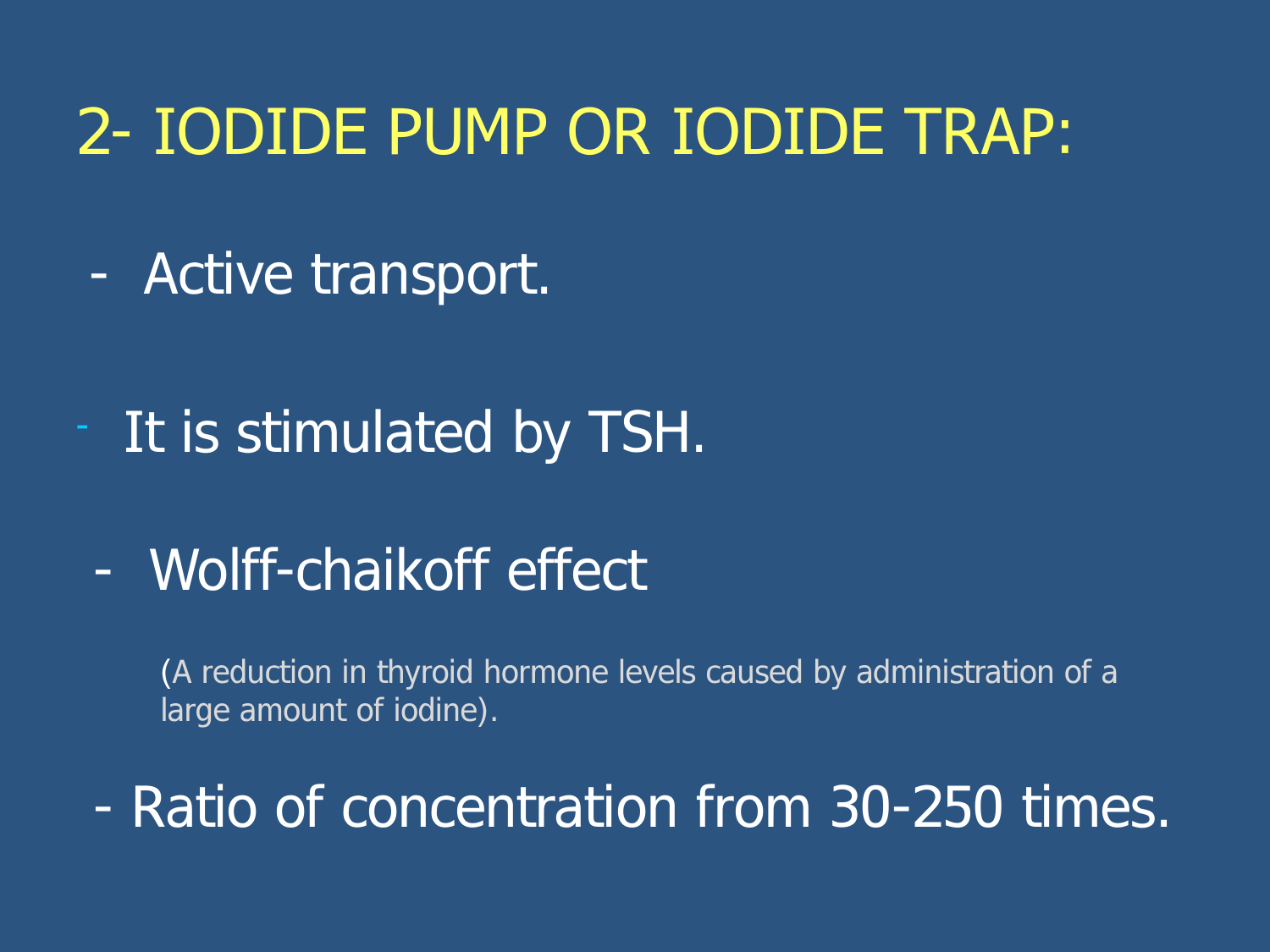

2- IODIDE PUMP OR IODIDE TRAP:

 -  Active transport.

It is stimulated by TSH.

 -  Wolff-chaikoff effect

 - Ratio of concentration from 30-250 times.

(A reduction in thyroid hormone levels caused by administration of a large amount of iodine).